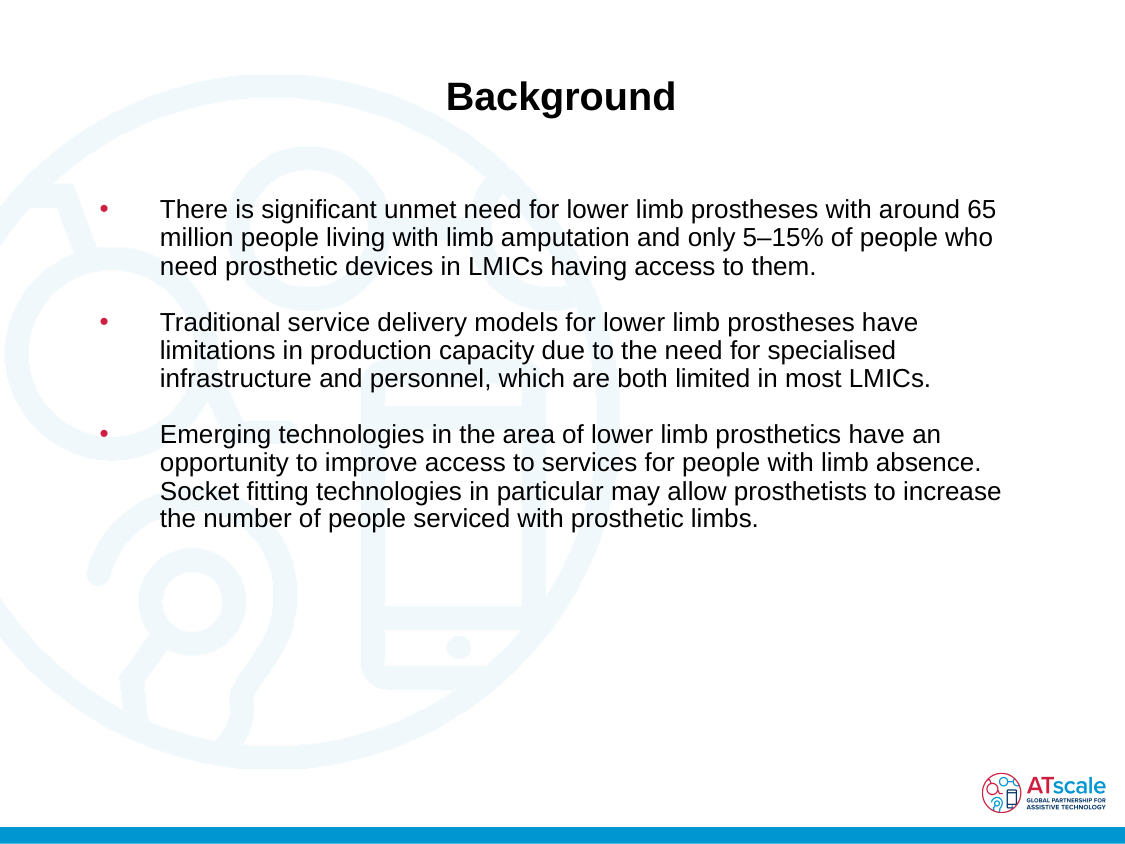

# Background
There is significant unmet need for lower limb prostheses with around 65 million people living with limb amputation and only 5–15% of people who need prosthetic devices in LMICs having access to them.

Traditional service delivery models for lower limb prostheses have limitations in production capacity due to the need for specialised infrastructure and personnel, which are both limited in most LMICs.

Emerging technologies in the area of lower limb prosthetics have an opportunity to improve access to services for people with limb absence. Socket fitting technologies in particular may allow prosthetists to increase the number of people serviced with prosthetic limbs.